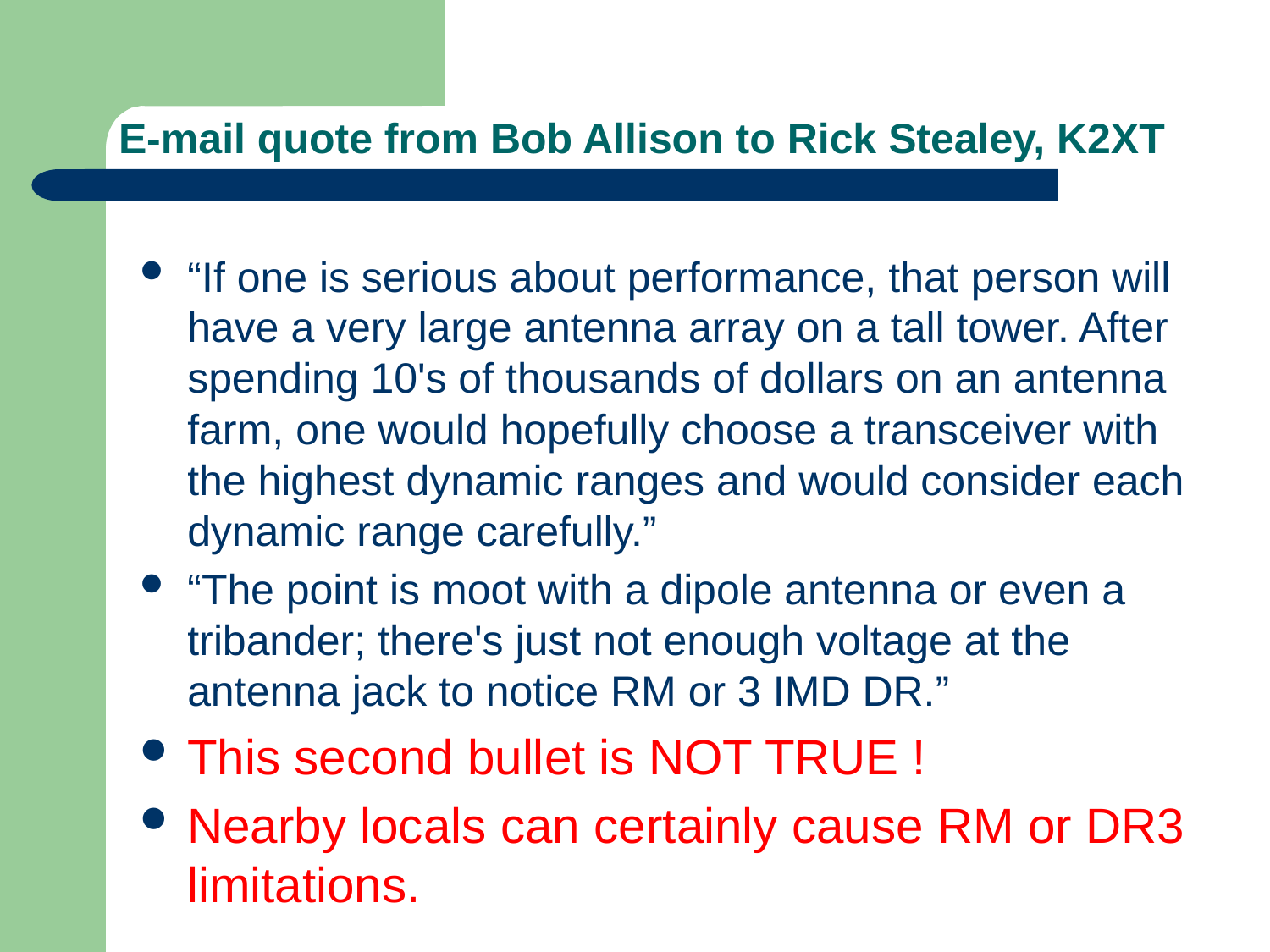

# E-mail quote from Bob Allison to Rick Stealey, K2XT
“If one is serious about performance, that person will have a very large antenna array on a tall tower. After spending 10's of thousands of dollars on an antenna farm, one would hopefully choose a transceiver with the highest dynamic ranges and would consider each dynamic range carefully.”
“The point is moot with a dipole antenna or even a tribander; there's just not enough voltage at the antenna jack to notice RM or 3 IMD DR.”
This second bullet is NOT TRUE !
Nearby locals can certainly cause RM or DR3 limitations.